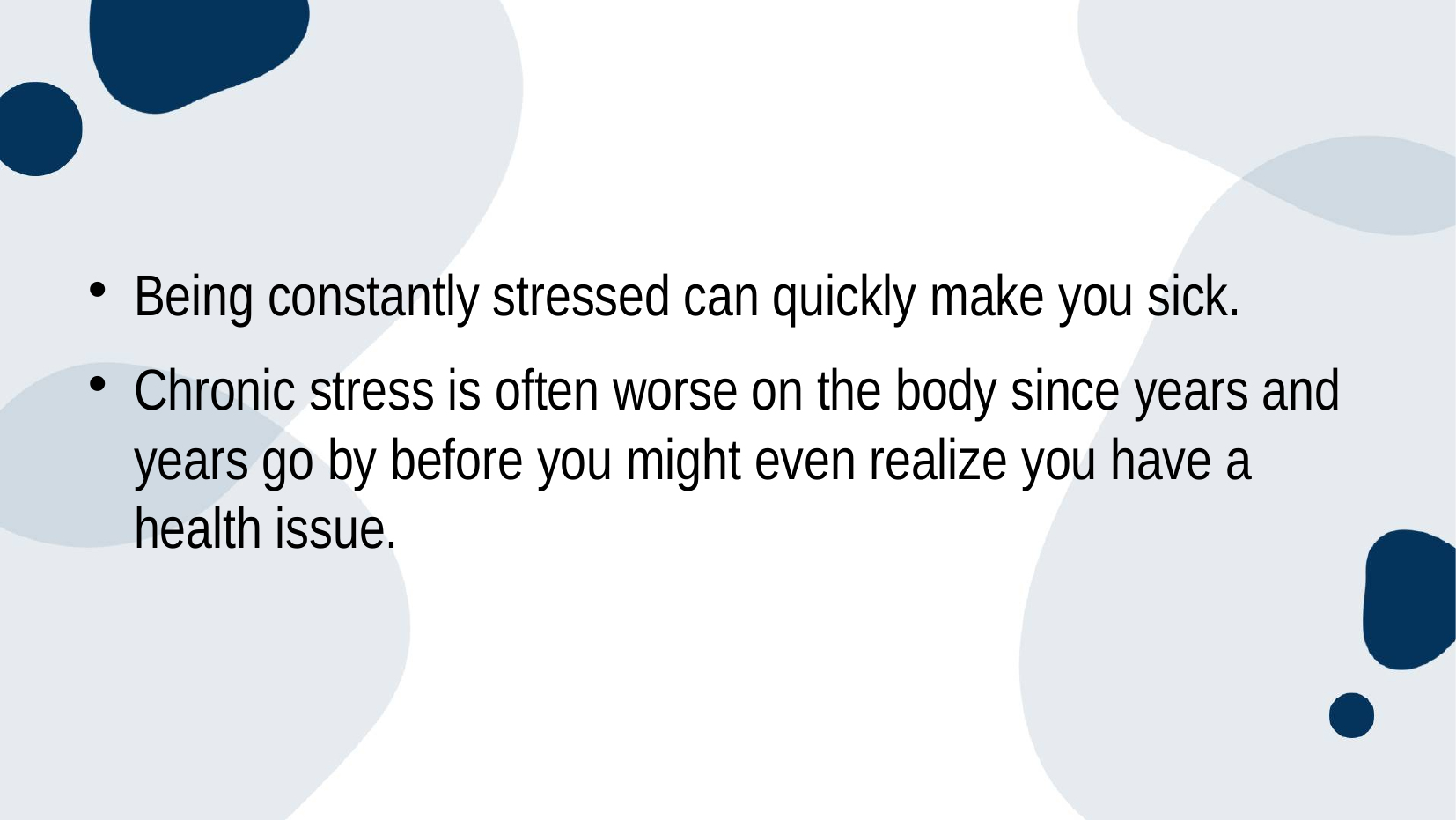

Being constantly stressed can quickly make you sick.
Chronic stress is often worse on the body since years and years go by before you might even realize you have a health issue.